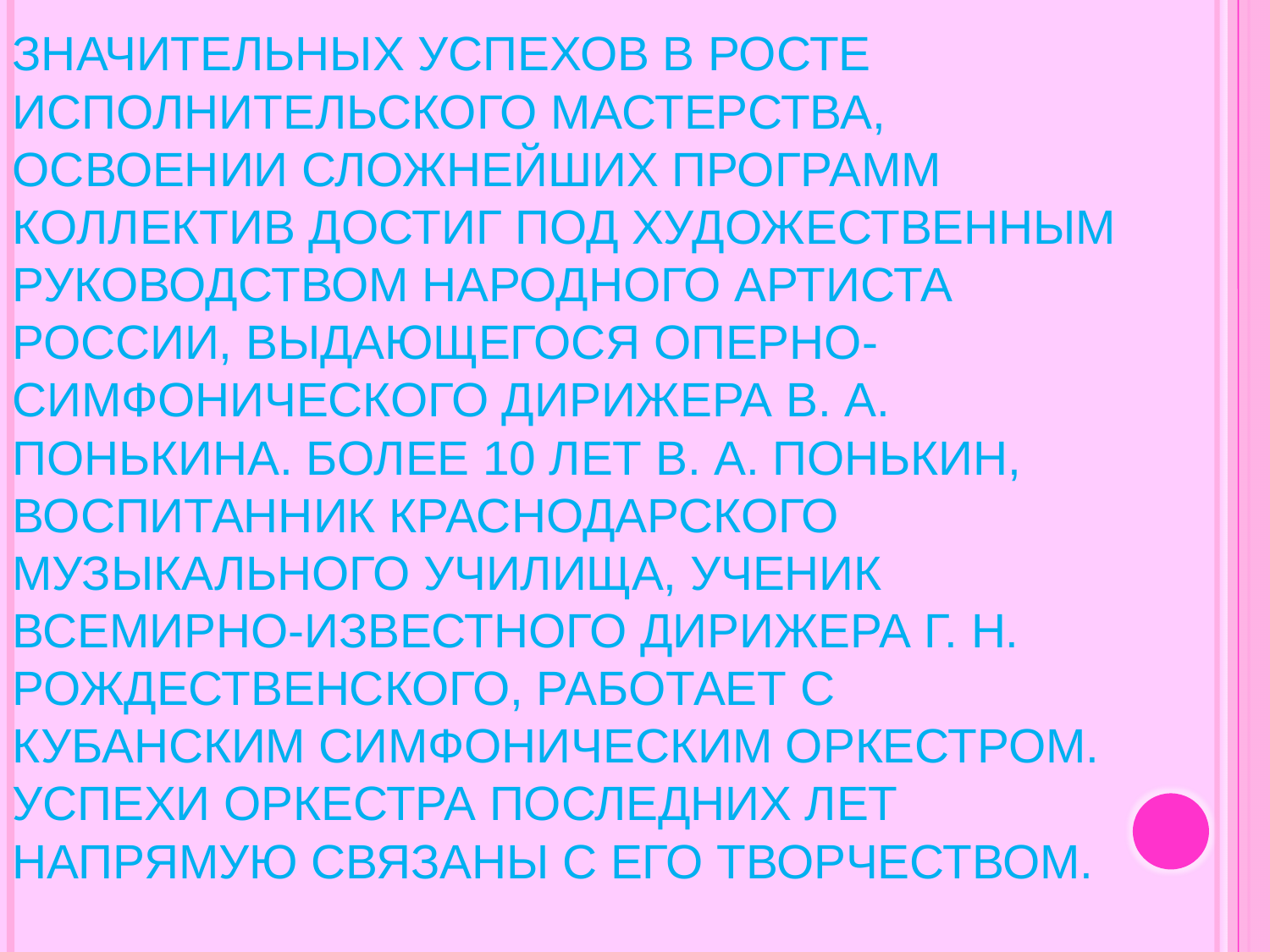

Значительных успехов в росте исполнительского мастерства, освоении сложнейших программ коллектив достиг под художественным руководством народного артиста России, выдающегося оперно-симфонического дирижера В. А. Понькина. Более 10 лет В. А. Понькин, воспитанник Краснодарского музыкального училища, ученик всемирно-известного дирижера Г. Н. Рождественского, работает с Кубанским симфоническим оркестром. Успехи оркестра последних лет напрямую связаны с его творчеством.